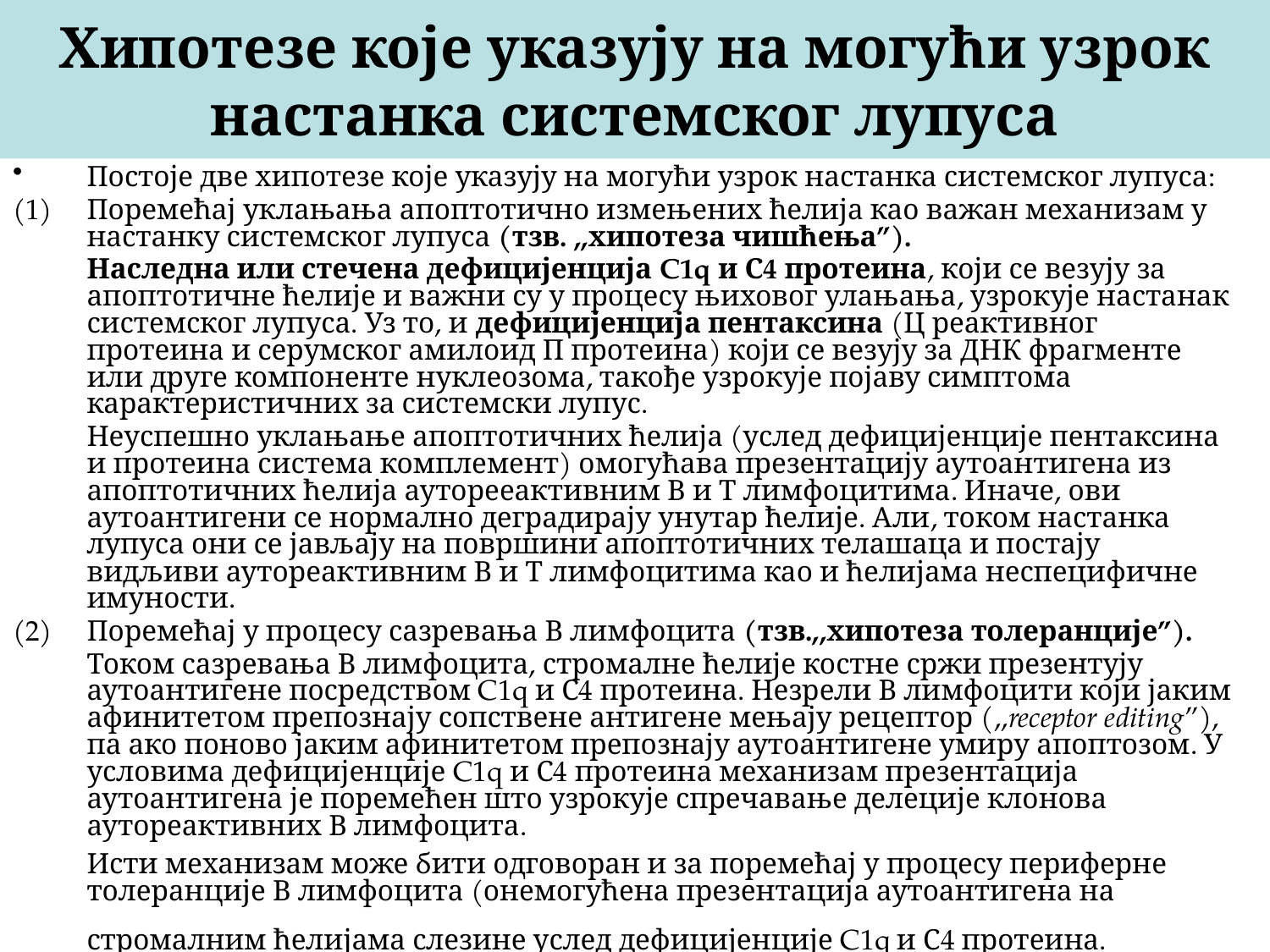

# Хипотезе које указују на могући узрок настанка системског лупуса
Постоје две хипотезе које указују на могући узрок настанка системског лупуса:
Поремећај уклањања апоптотично измењених ћелија као важан механизам у настанку системског лупуса (тзв. ,,хипотеза чишћења”).
	Наследна или стечена дефицијенција C1q и С4 протеина, који се везују за апоптотичне ћелије и важни су у процесу њиховог улањања, узрокује настанак системског лупуса. Уз то, и дефицијенција пентаксина (Ц реактивног протеина и серумског амилоид П протеина) који се везују за ДНК фрагменте или друге компоненте нуклеозома, такође узрокује појаву симптома карактеристичних за системски лупус.
	Неуспешно уклањање апоптотичних ћелија (услед дефицијенције пентаксина и протеина система комплемент) омогућава презентацију аутоантигена из апоптотичних ћелија ауторееактивним В и Т лимфоцитима. Иначе, ови аутоантигени се нормално деградирају унутар ћелије. Али, током настанка лупуса они се јављају на површини апоптотичних телашаца и постају видљиви аутореактивним В и Т лимфоцитима као и ћелијама неспецифичне имуности.
Поремећај у процесу сазревања В лимфоцита (тзв.,,хипотеза толеранције”).
	Током сазревања В лимфоцита, стромалне ћелије костне сржи презентују аутоантигене посредством C1q и С4 протеина. Незрели В лимфоцити који јаким афинитетом препознају сопствене антигене мењају рецептор (,,receptor editing”), па ако поново јаким афинитетом препознају аутоантигене умиру апоптозом. У условима дефицијенције C1q и С4 протеина механизам презентација аутоантигена је поремећен што узрокује спречавање делеције клонова аутореактивних В лимфоцита.
	Исти механизам може бити одговоран и за поремећај у процесу периферне толеранције В лимфоцита (онемогућена презентација аутоантигена на стромалним ћелијама слезине услед дефицијенције C1q и С4 протеина.